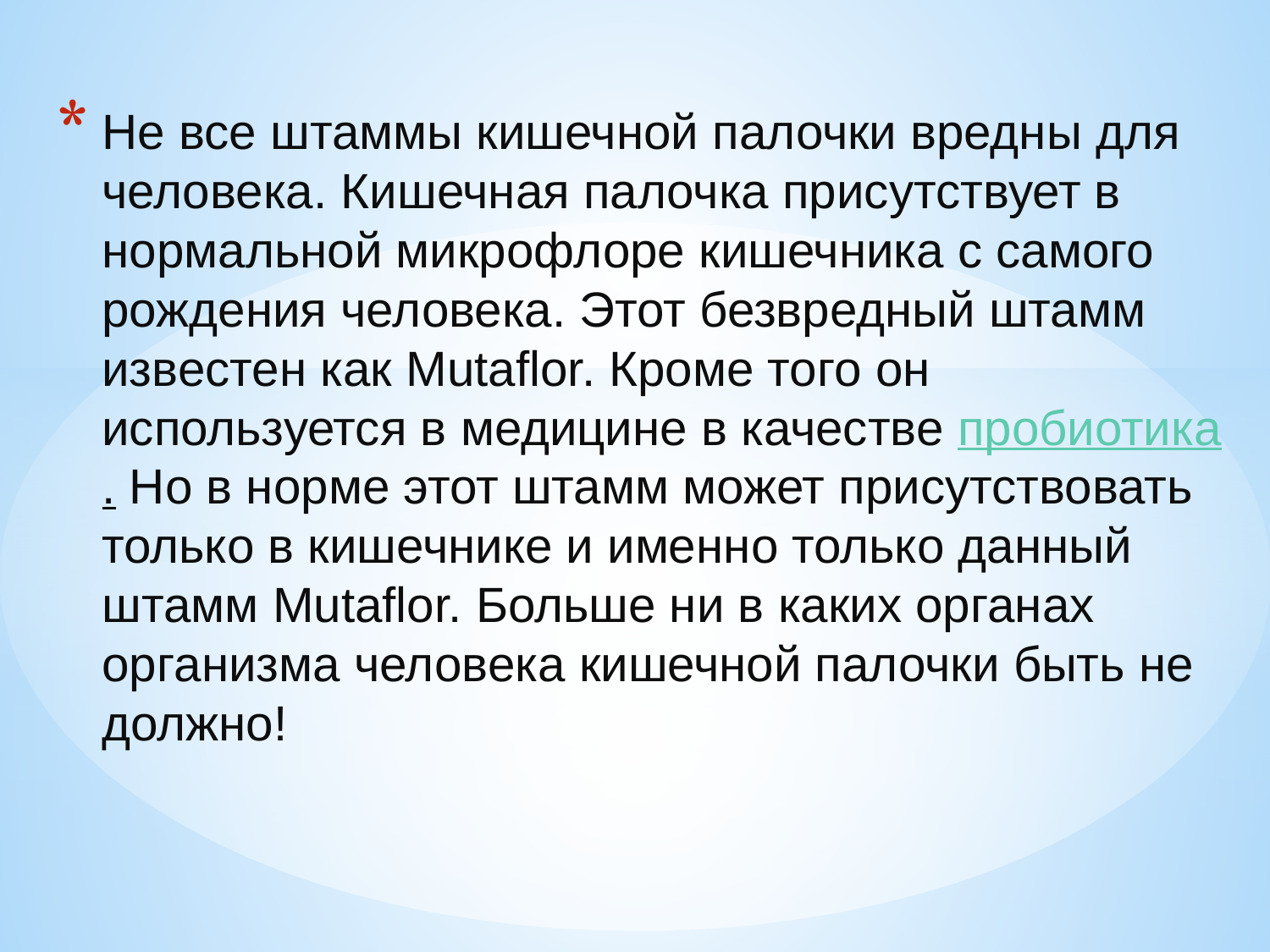

# Не все штаммы кишечной палочки вредны для человека. Кишечная палочка присутствует в нормальной микрофлоре кишечника с самого рождения человека. Этот безвредный штамм известен как Mutaflor. Кроме того он используется в медицине в качестве пробиотика. Но в норме этот штамм может присутствовать только в кишечнике и именно только данный штамм Mutaflor. Больше ни в каких органах организма человека кишечной палочки быть не должно!